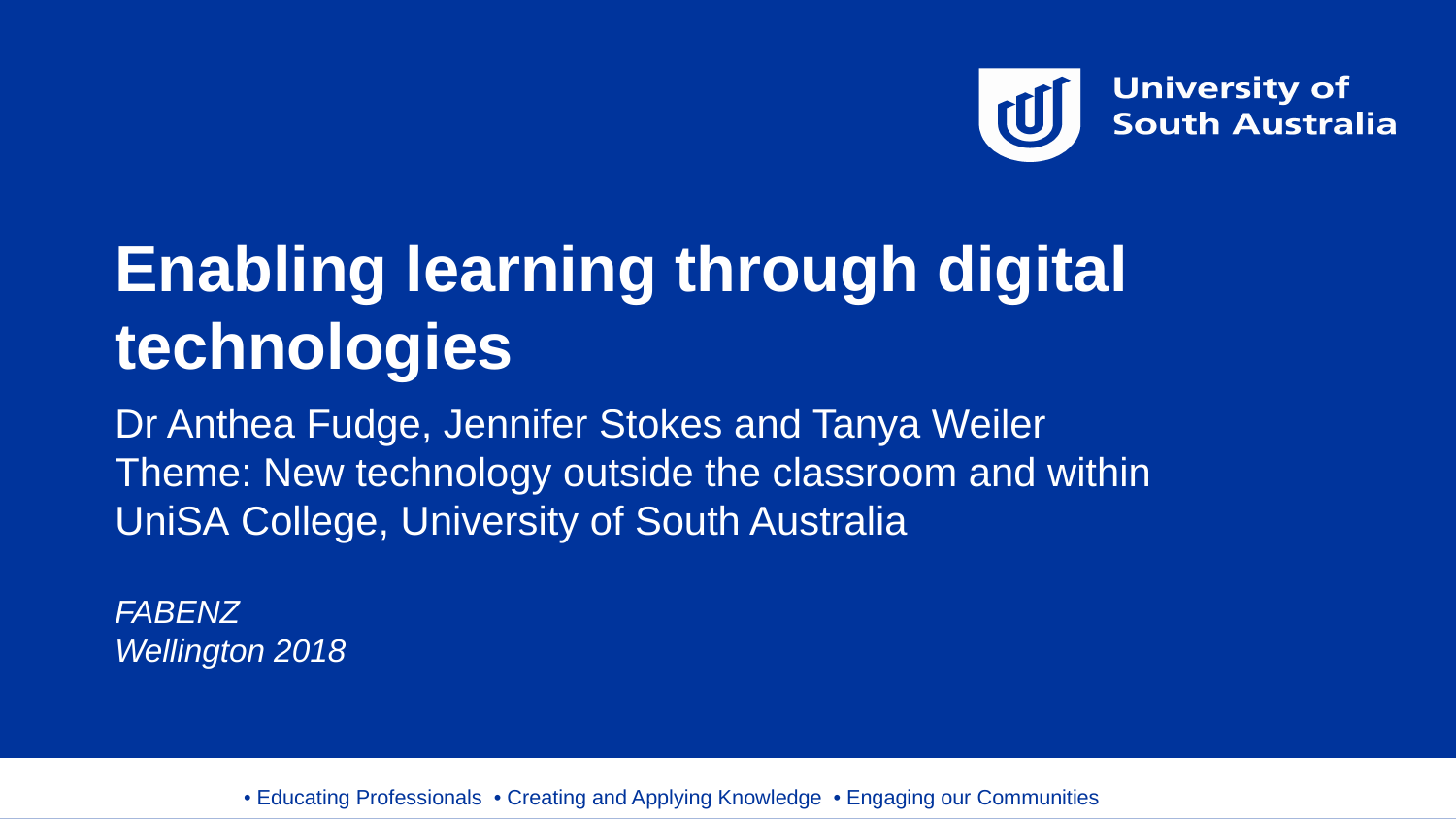

# Enabling learning through digital technologies
Dr Anthea Fudge, Jennifer Stokes and Tanya Weiler
Theme: New technology outside the classroom and within
UniSA College, University of South Australia

FABENZ
Wellington 2018